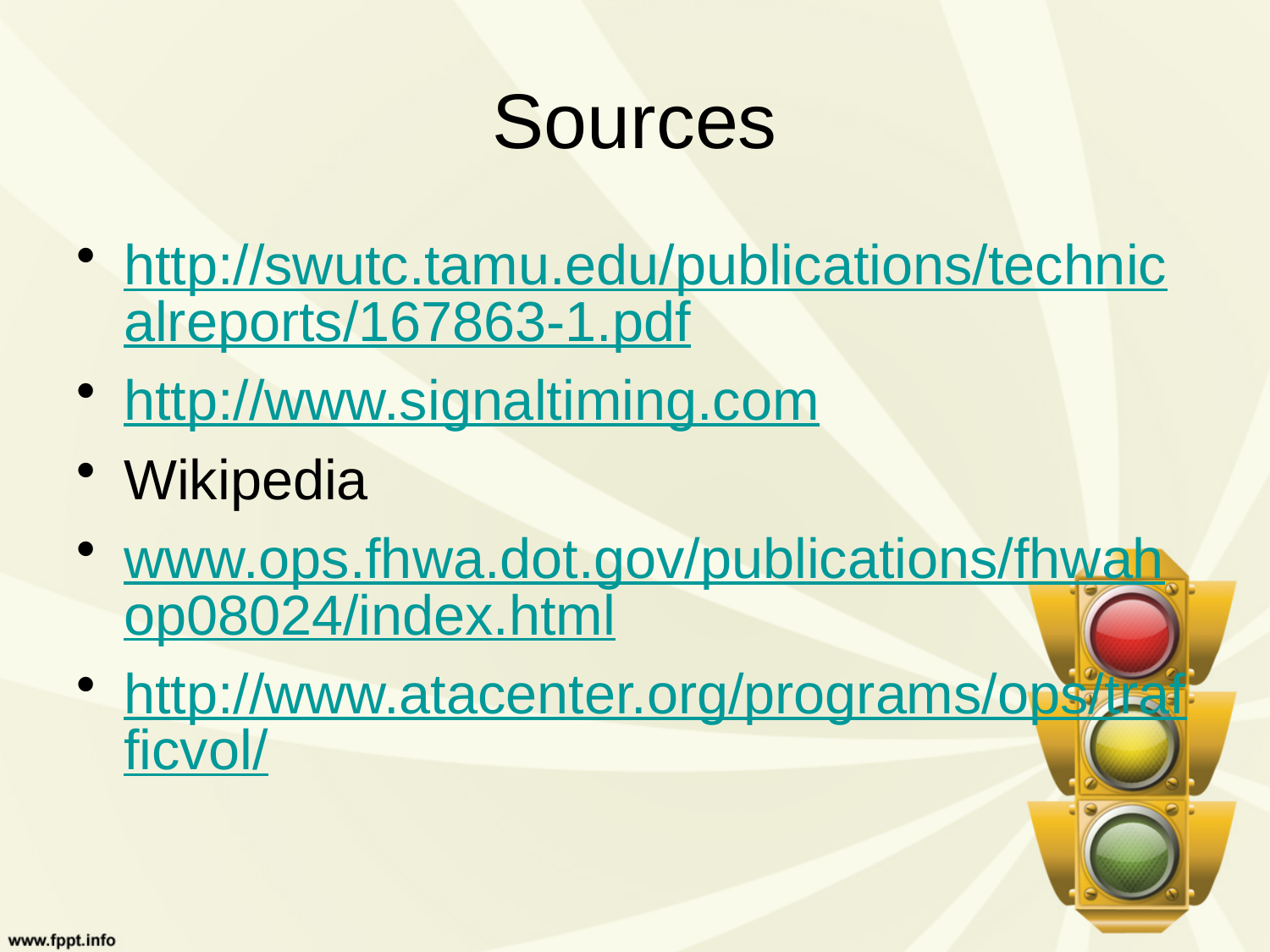

# Sources
http://swutc.tamu.edu/publications/technicalreports/167863-1.pdf
http://www.signaltiming.com
Wikipedia
www.ops.fhwa.dot.gov/publications/fhwahop08024/index.html
http://www.atacenter.org/programs/ops/trafficvol/